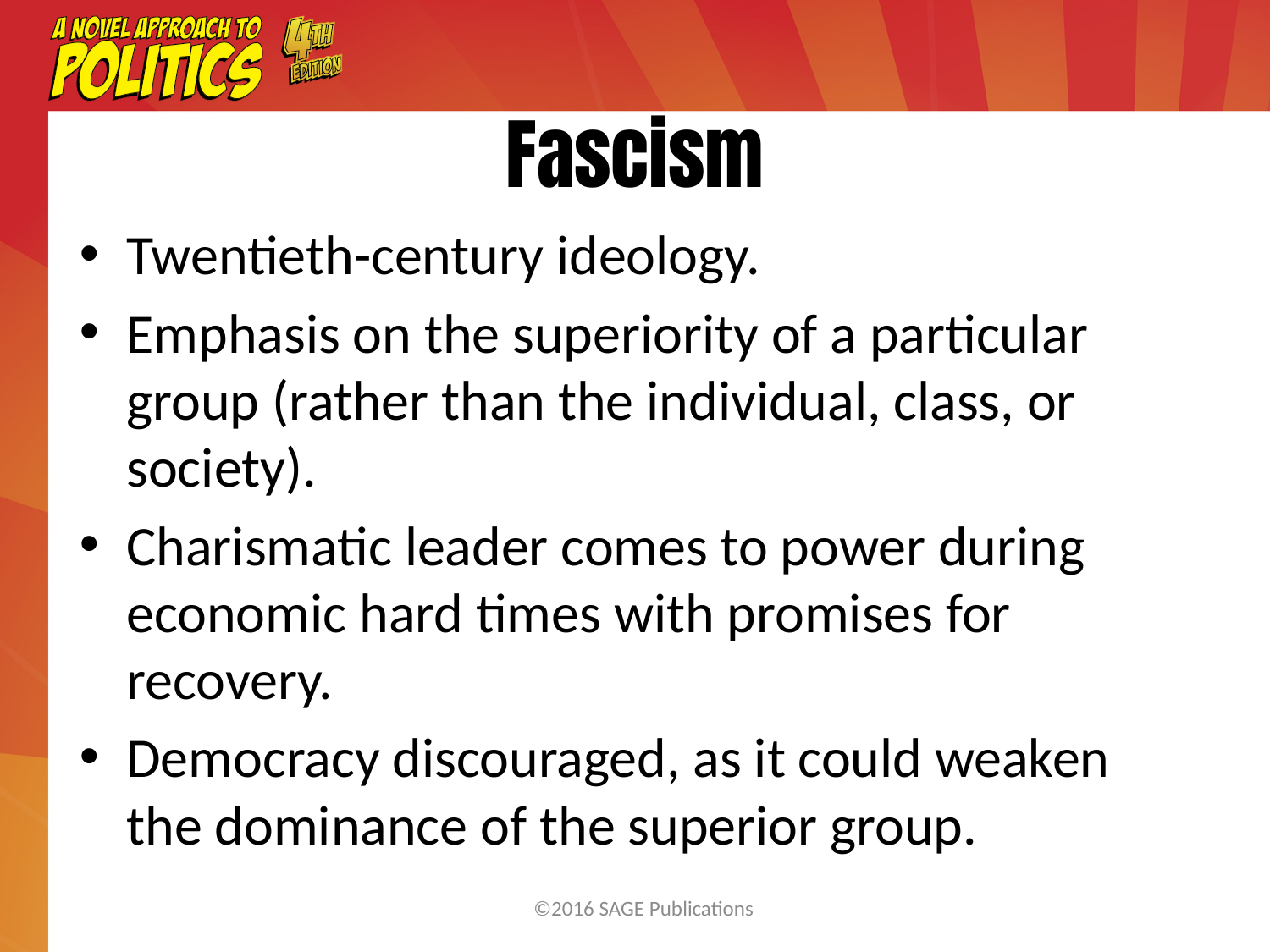

Fascism
Twentieth-century ideology.
Emphasis on the superiority of a particular group (rather than the individual, class, or society).
Charismatic leader comes to power during economic hard times with promises for recovery.
Democracy discouraged, as it could weaken the dominance of the superior group.